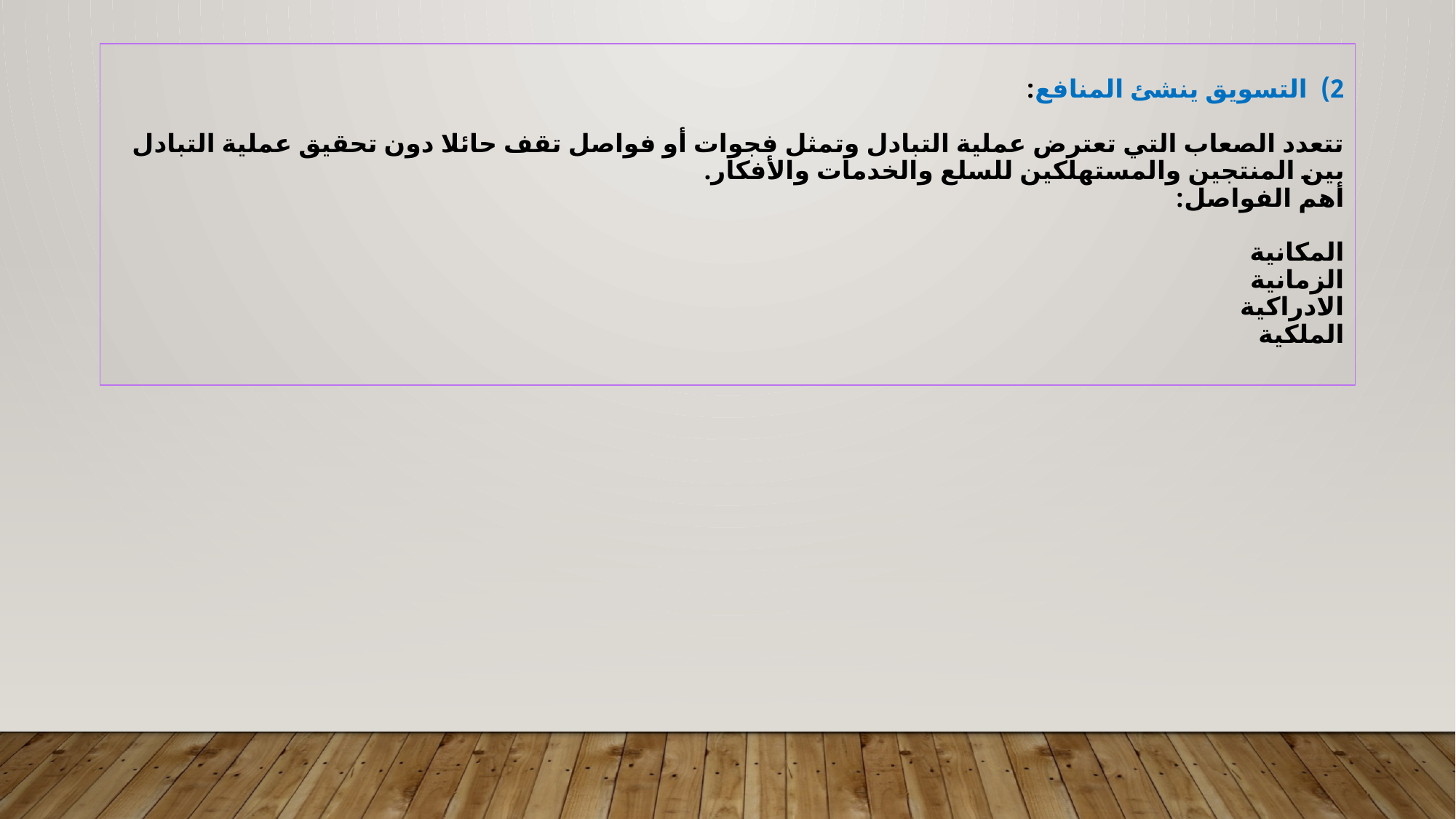

# 2)  التسويق ينشئ المنافع: تتعدد الصعاب التي تعترض عملية التبادل وتمثل فجوات أو فواصل تقف حائلا دون تحقيق عملية التبادل بين المنتجين والمستهلكين للسلع والخدمات والأفكار. أهم الفواصل: المكانية الزمانية الادراكية الملكية